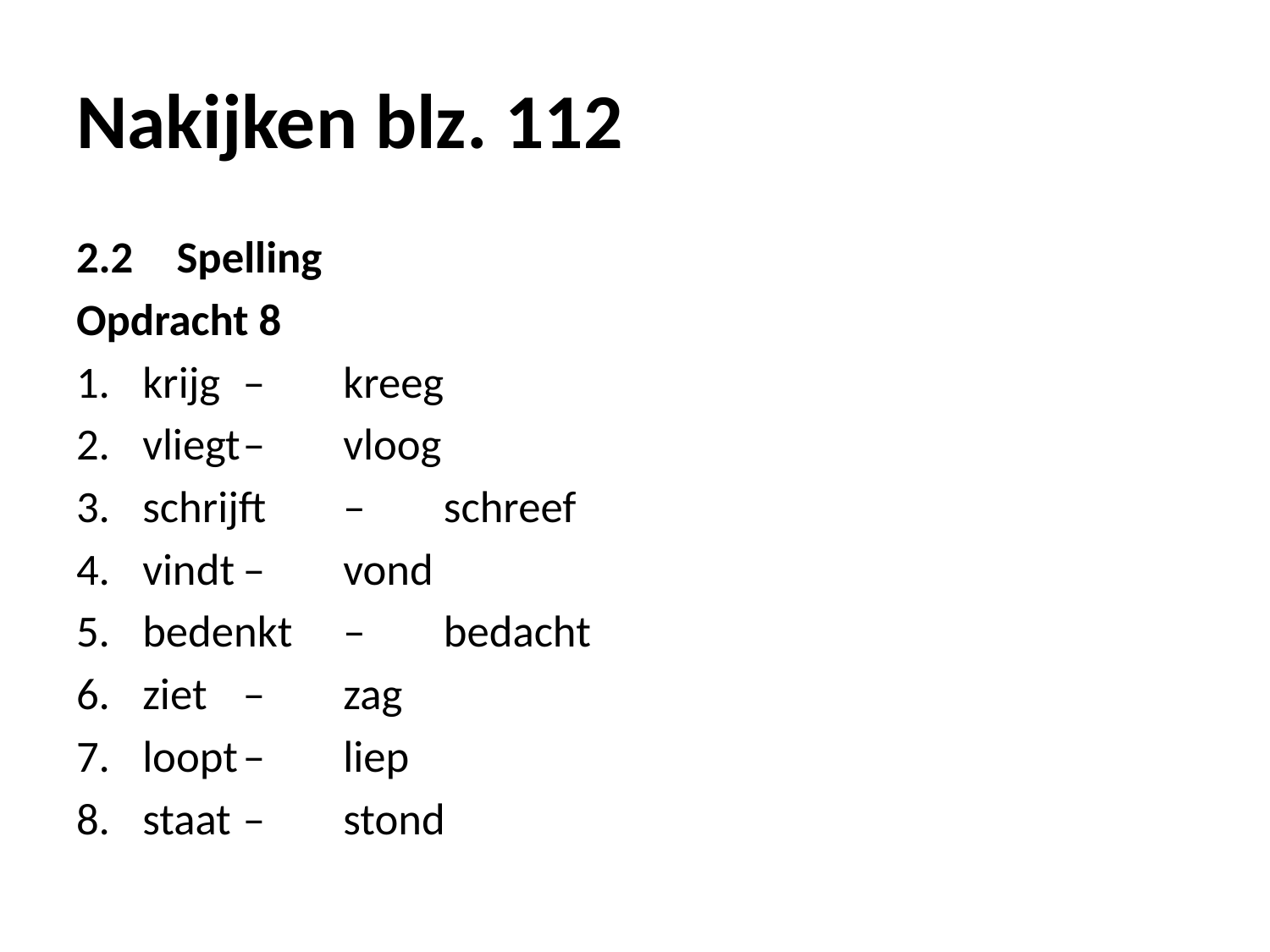

# Nakijken blz. 112
2.2	Spelling
Opdracht 8
krijg	–	kreeg
vliegt	–	vloog
schrijft	–	schreef
vindt	–	vond
bedenkt	–	bedacht
ziet	–	zag
loopt	–	liep
staat	–	stond